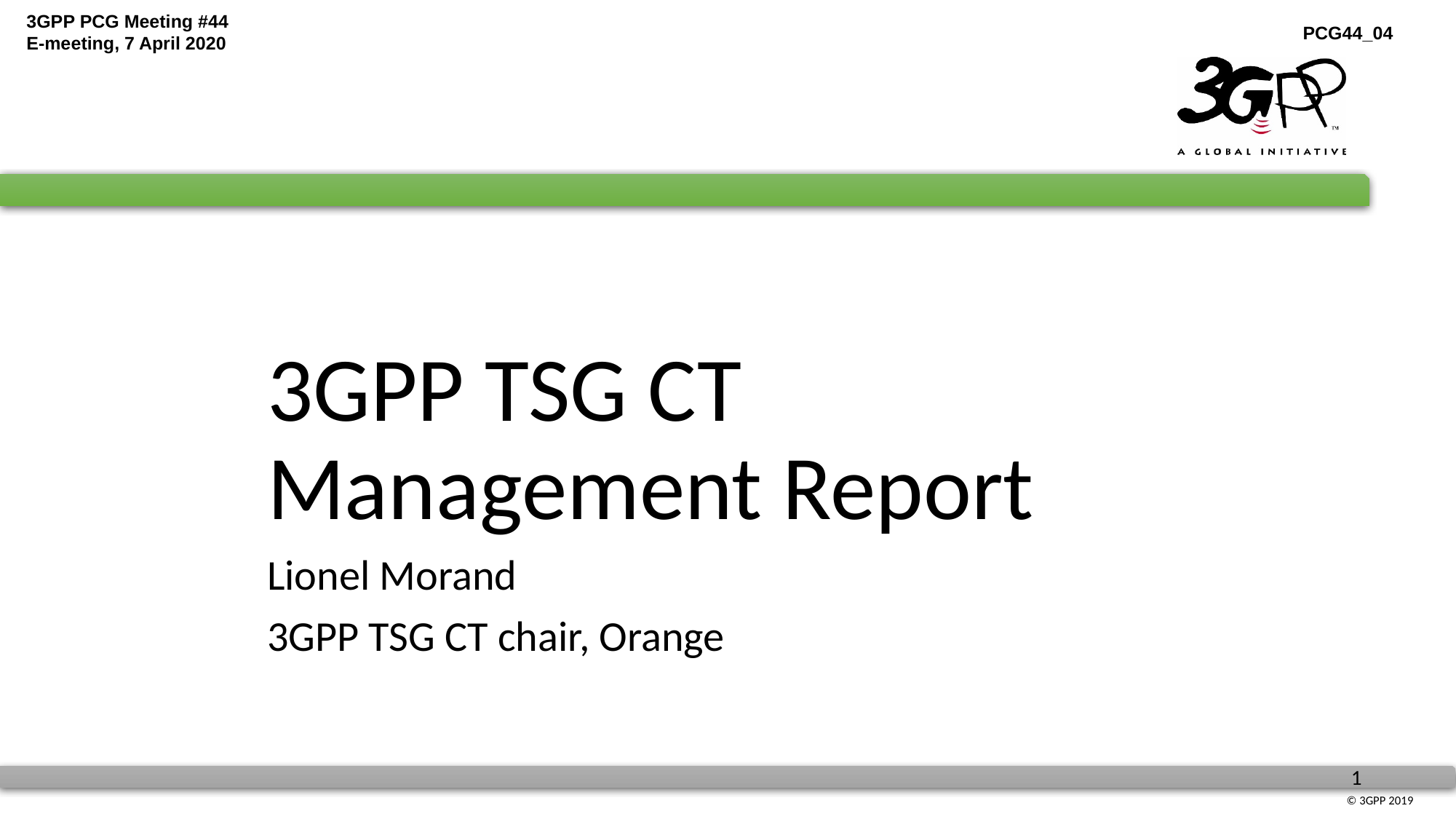

# 3GPP TSG CT Management Report
Lionel Morand
3GPP TSG CT chair, Orange